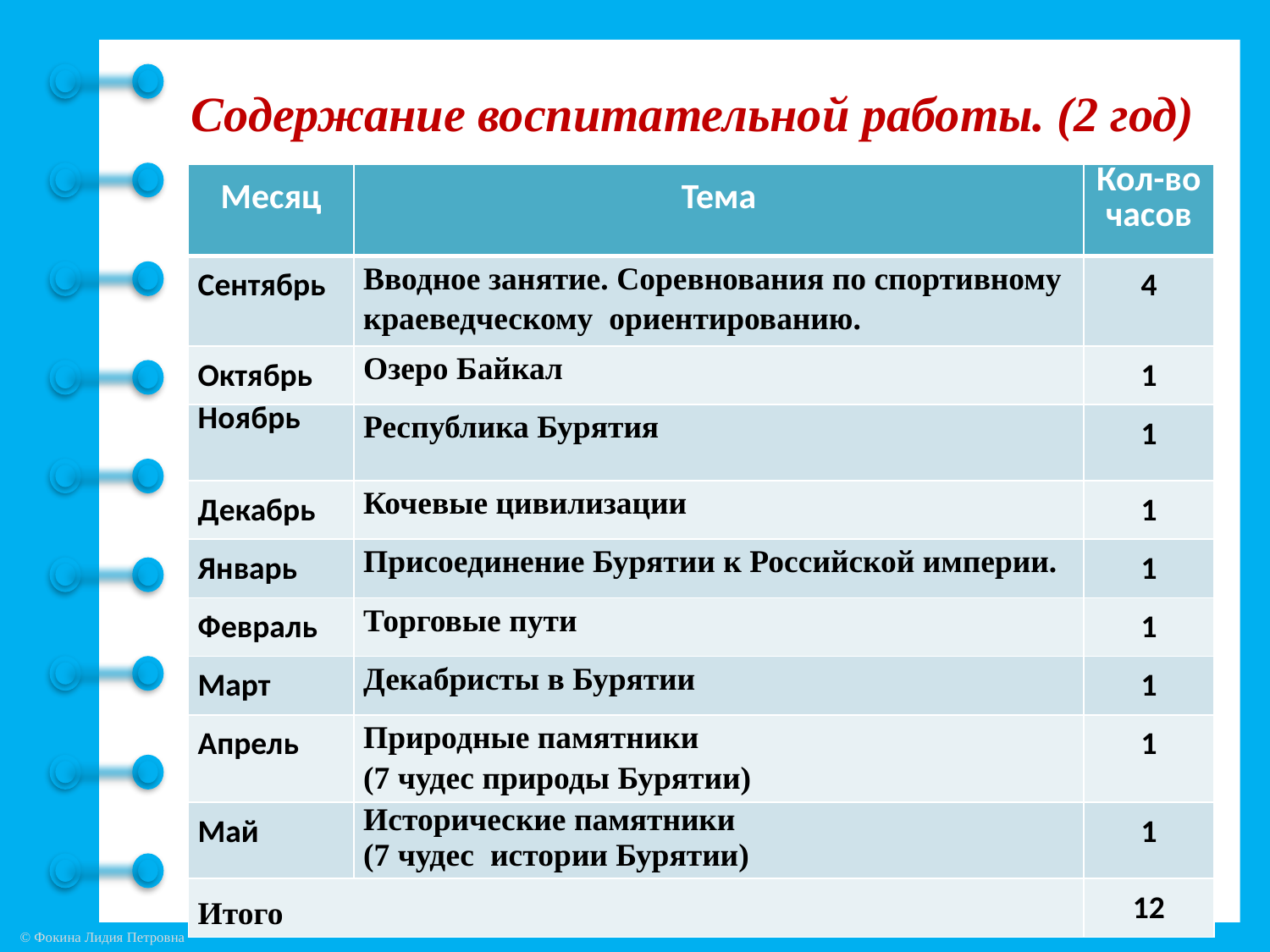

Содержание воспитательной работы. (2 год)
| Месяц | Тема | Кол-во часов |
| --- | --- | --- |
| Сентябрь | Вводное занятие. Соревнования по спортивному краеведческому ориентированию. | 4 |
| Октябрь | Озеро Байкал | 1 |
| Ноябрь | Республика Бурятия | 1 |
| Декабрь | Кочевые цивилизации | 1 |
| Январь | Присоединение Бурятии к Российской империи. | 1 |
| Февраль | Торговые пути | 1 |
| Март | Декабристы в Бурятии | 1 |
| Апрель | Природные памятники (7 чудес природы Бурятии) | 1 |
| Май | Исторические памятники (7 чудес истории Бурятии) | 1 |
| Итого |  | 12 |